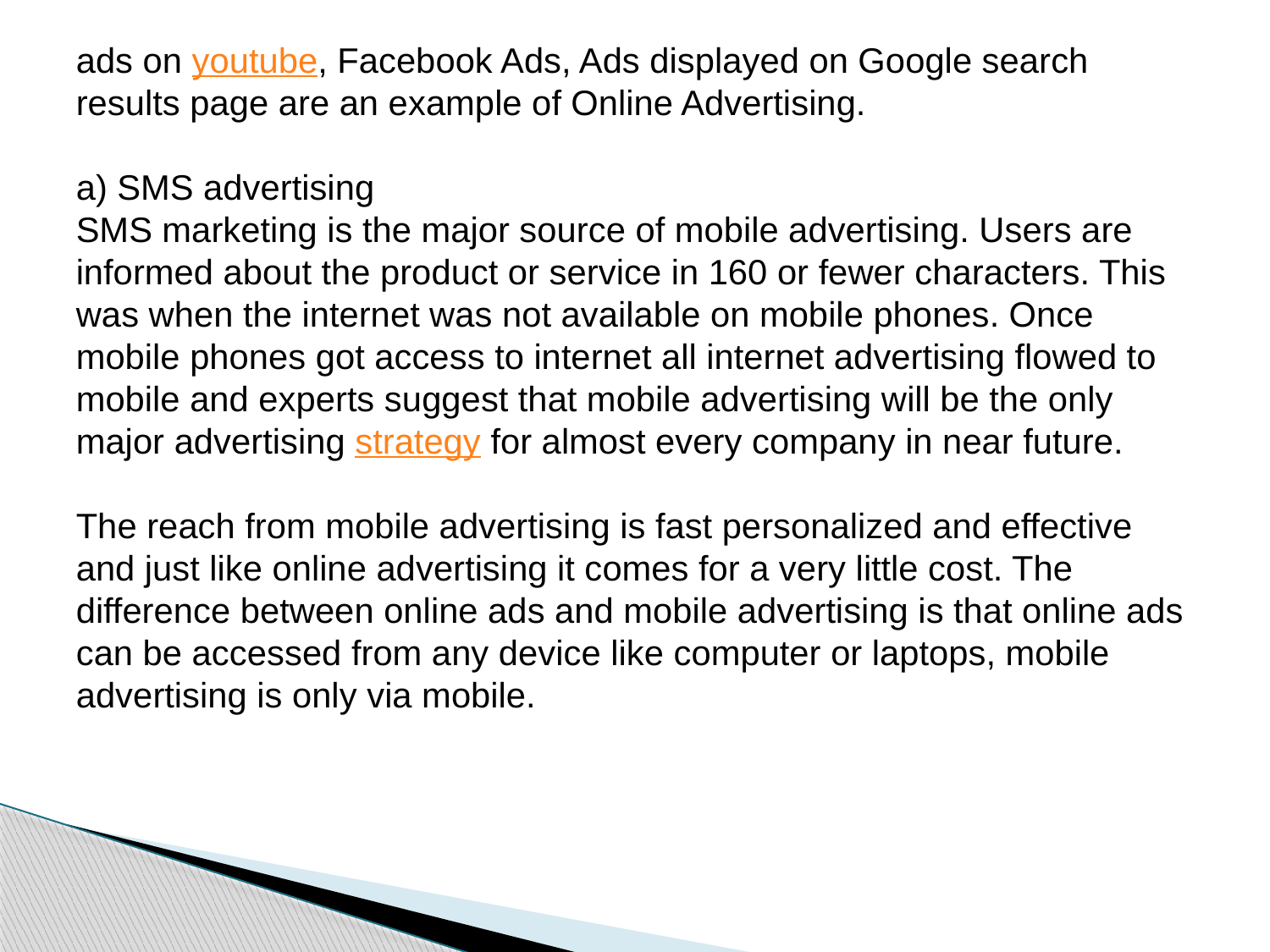

ads on youtube, Facebook Ads, Ads displayed on Google search results page are an example of Online Advertising.

a) SMS advertising
SMS marketing is the major source of mobile advertising. Users are informed about the product or service in 160 or fewer characters. This was when the internet was not available on mobile phones. Once mobile phones got access to internet all internet advertising flowed to mobile and experts suggest that mobile advertising will be the only major advertising strategy for almost every company in near future.

The reach from mobile advertising is fast personalized and effective and just like online advertising it comes for a very little cost. The difference between online ads and mobile advertising is that online ads can be accessed from any device like computer or laptops, mobile advertising is only via mobile.